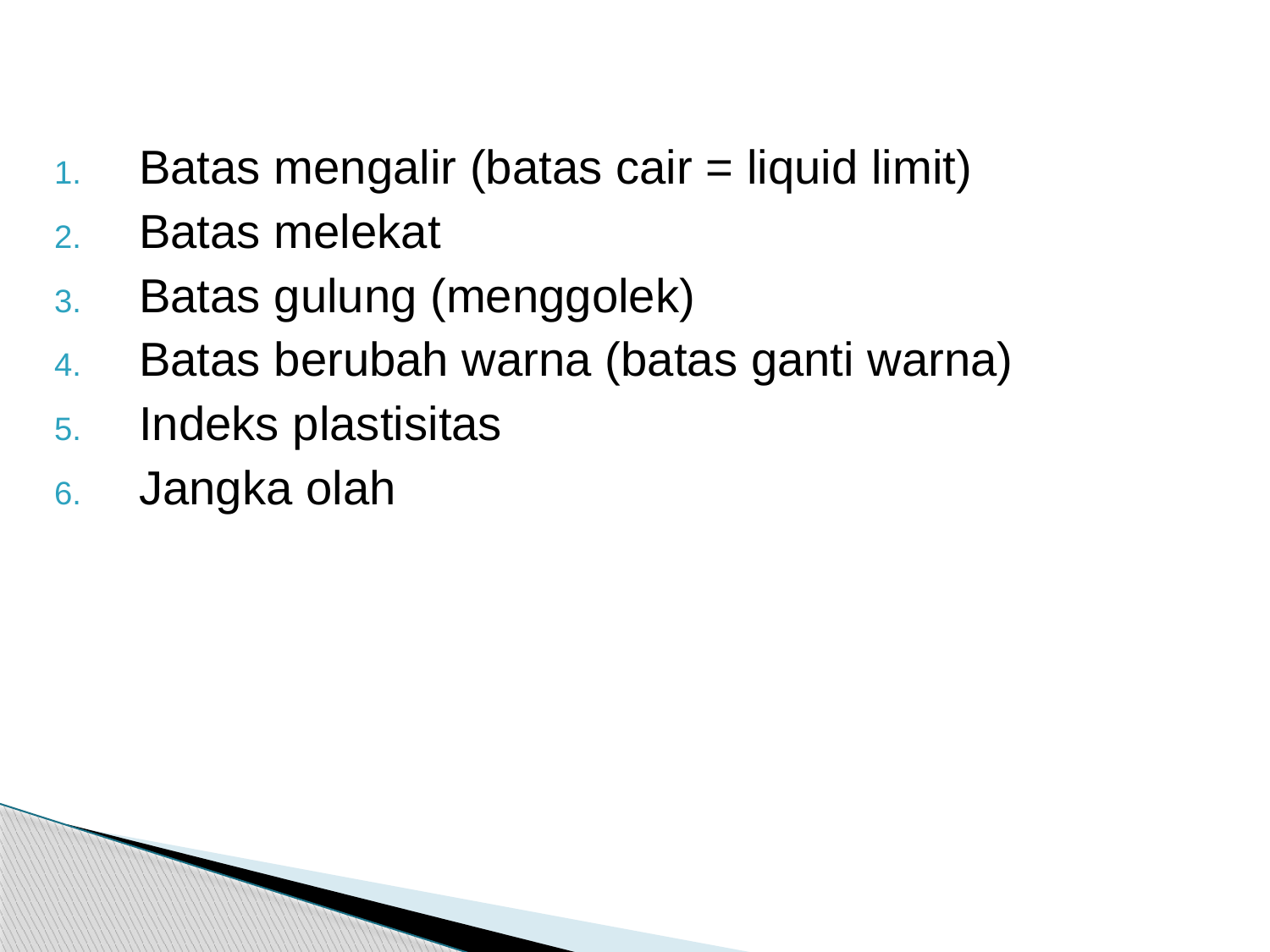

Batas mengalir (batas cair = liquid limit)
Batas melekat
Batas gulung (menggolek)
Batas berubah warna (batas ganti warna)
Indeks plastisitas
Jangka olah